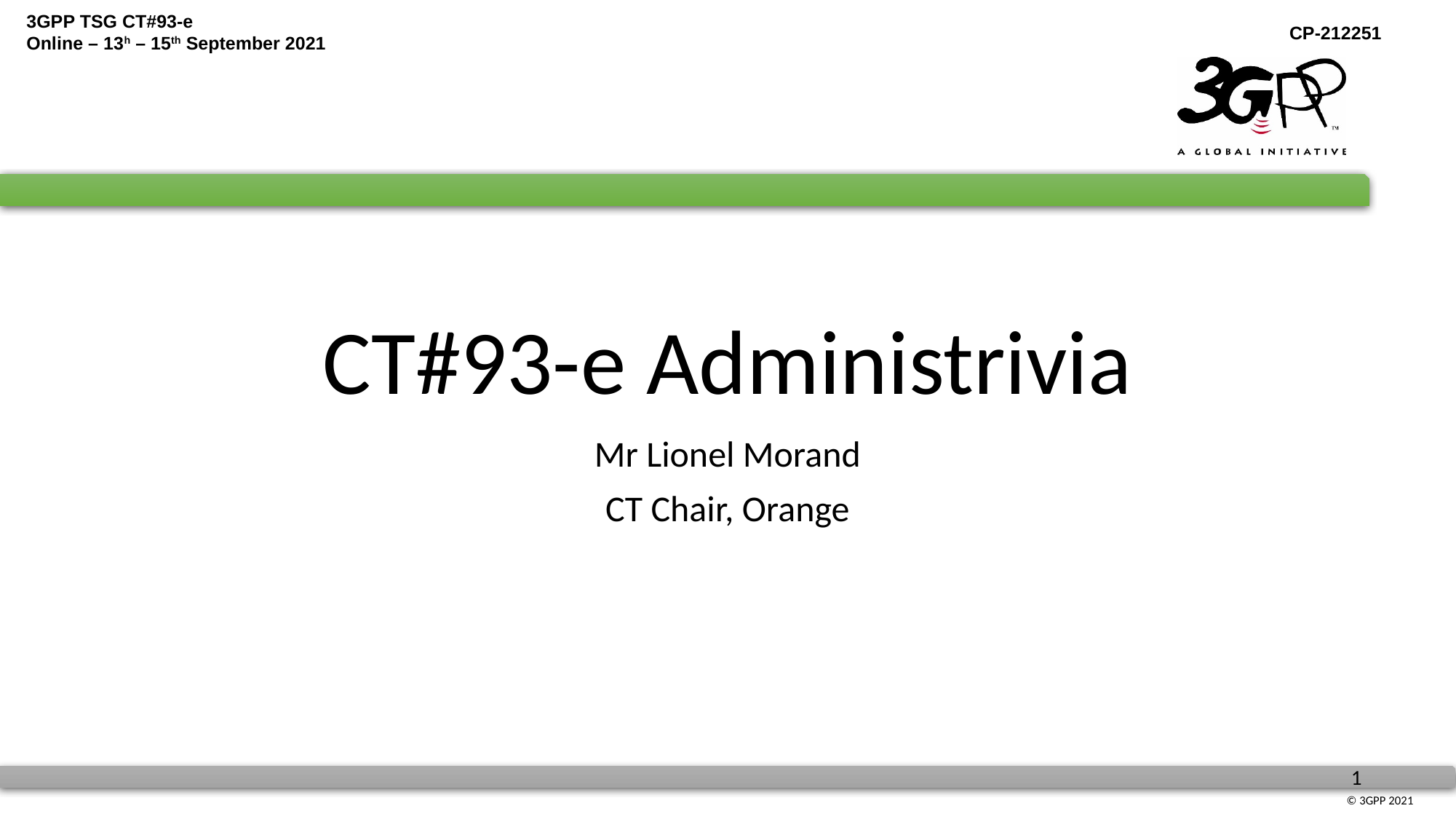

# CT#93-e Administrivia
Mr Lionel Morand
CT Chair, Orange